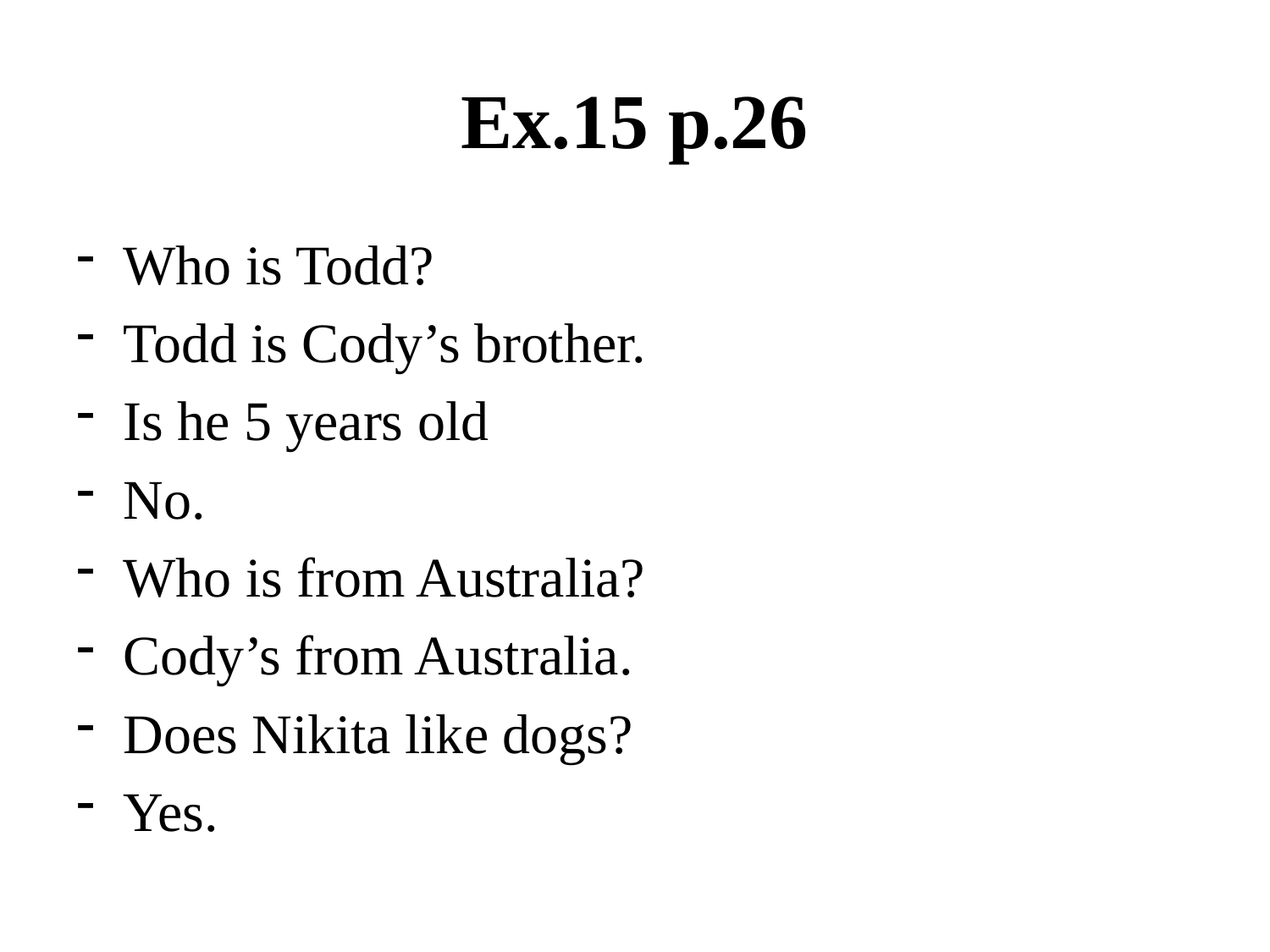

# Ex.15 p.26
Who is Todd?
Todd is Cody’s brother.
Is he 5 years old
No.
Who is from Australia?
Cody’s from Australia.
Does Nikita like dogs?
Yes.